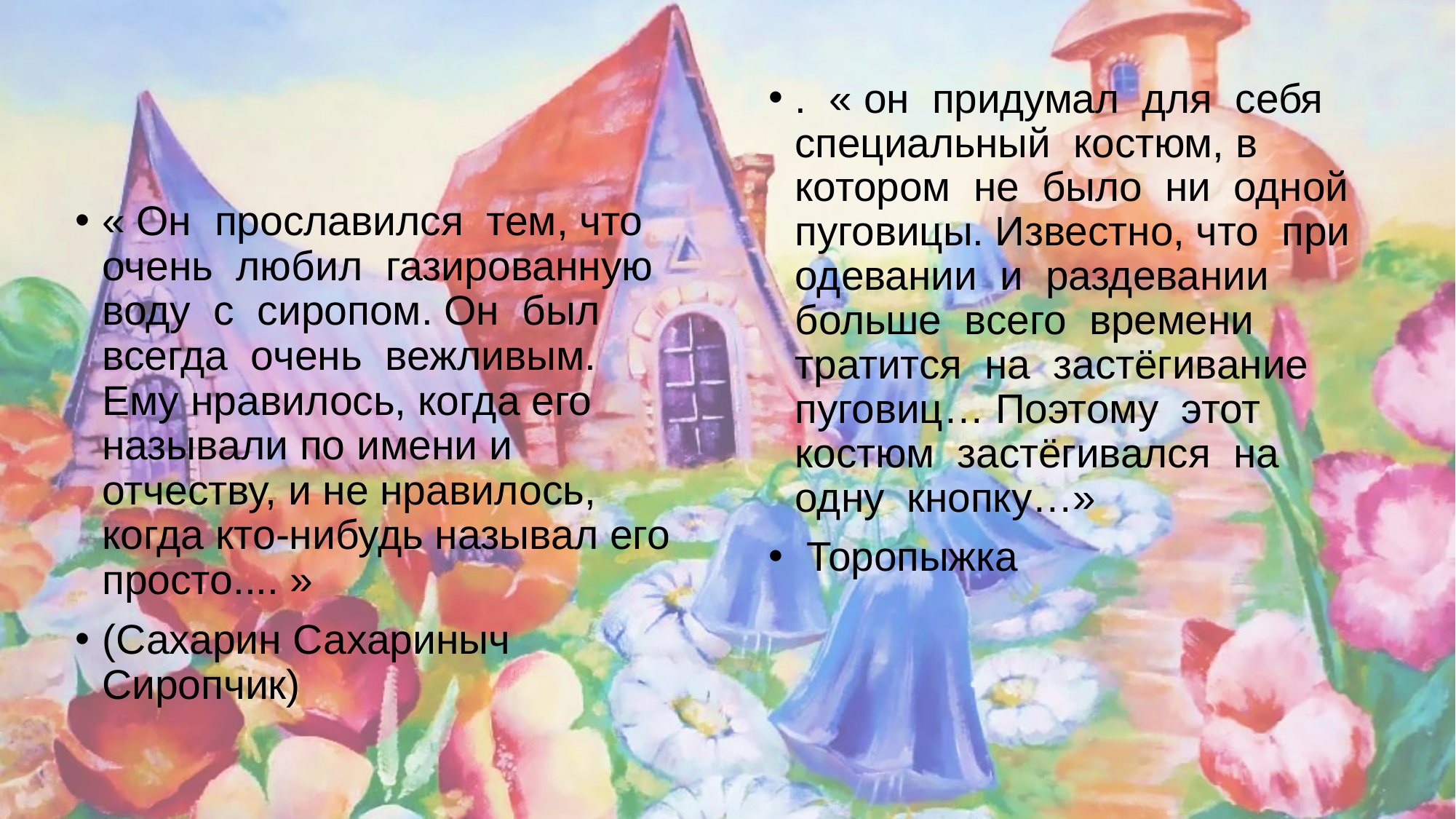

.  « он  придумал  для  себя  специальный  костюм, в  котором  не  было  ни  одной  пуговицы. Известно, что  при  одевании  и  раздевании  больше  всего  времени  тратится  на  застёгивание  пуговиц… Поэтому  этот  костюм  застёгивался  на  одну  кнопку…»
 Торопыжка

« Он  прославился  тем, что  очень  любил  газированную  воду  с  сиропом. Он  был  всегда  очень  вежливым. Ему нравилось, когда его называли по имени и отчеству, и не нравилось, когда кто-нибудь называл его просто.... »
(Сахарин Сахариныч Сиропчик)